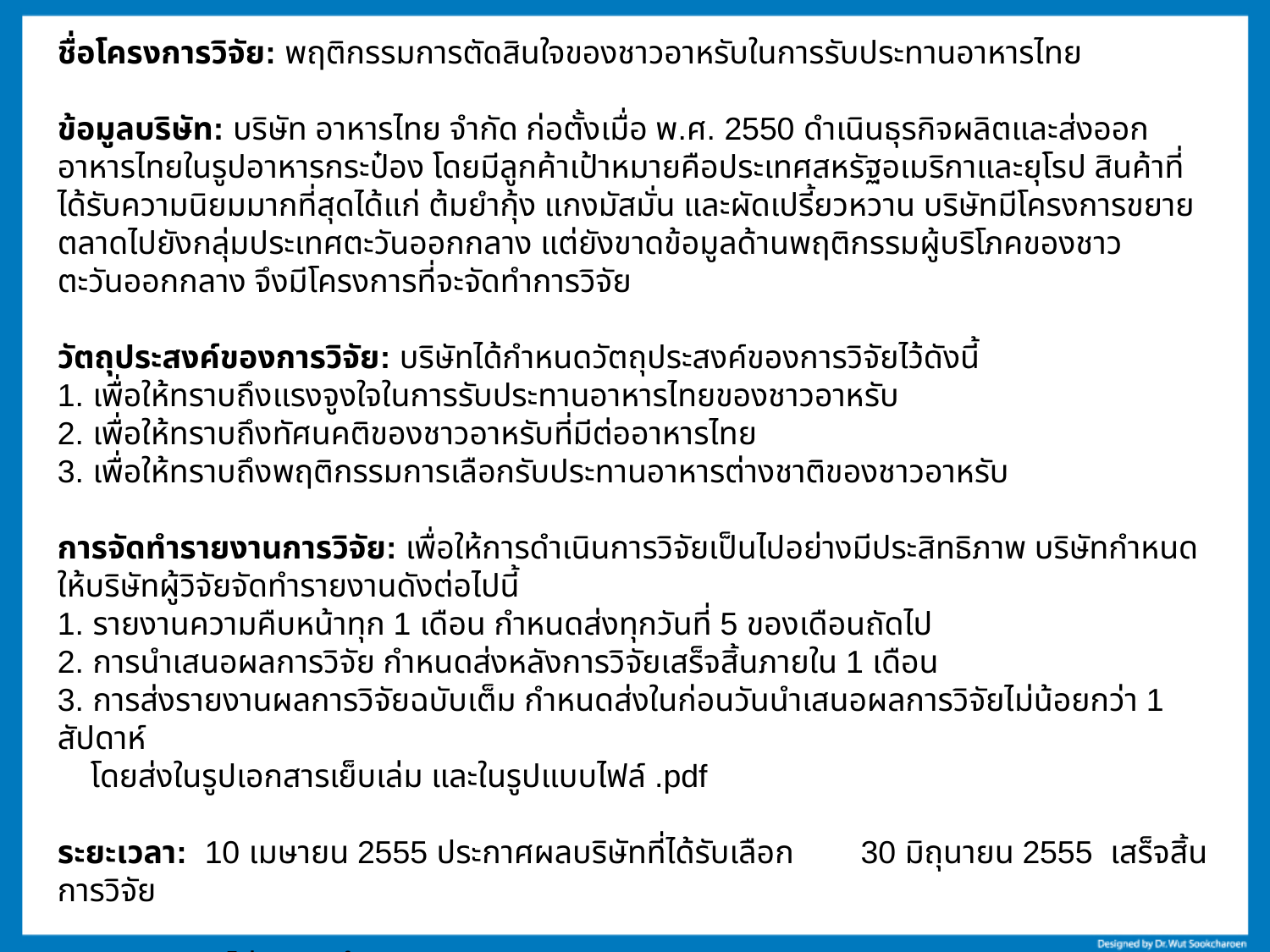

ชื่อโครงการวิจัย: พฤติกรรมการตัดสินใจของชาวอาหรับในการรับประทานอาหารไทย

ข้อมูลบริษัท: บริษัท อาหารไทย จำกัด ก่อตั้งเมื่อ พ.ศ. 2550 ดำเนินธุรกิจผลิตและส่งออกอาหารไทยในรูปอาหารกระป๋อง โดยมีลูกค้าเป้าหมายคือประเทศสหรัฐอเมริกาและยุโรป สินค้าที่ได้รับความนิยมมากที่สุดได้แก่ ต้มยำกุ้ง แกงมัสมั่น และผัดเปรี้ยวหวาน บริษัทมีโครงการขยายตลาดไปยังกลุ่มประเทศตะวันออกกลาง แต่ยังขาดข้อมูลด้านพฤติกรรมผู้บริโภคของชาวตะวันออกกลาง จึงมีโครงการที่จะจัดทำการวิจัย

วัตถุประสงค์ของการวิจัย: บริษัทได้กำหนดวัตถุประสงค์ของการวิจัยไว้ดังนี้
1. เพื่อให้ทราบถึงแรงจูงใจในการรับประทานอาหารไทยของชาวอาหรับ
2. เพื่อให้ทราบถึงทัศนคติของชาวอาหรับที่มีต่ออาหารไทย
3. เพื่อให้ทราบถึงพฤติกรรมการเลือกรับประทานอาหารต่างชาติของชาวอาหรับ

การจัดทำรายงานการวิจัย: เพื่อให้การดำเนินการวิจัยเป็นไปอย่างมีประสิทธิภาพ บริษัทกำหนดให้บริษัทผู้วิจัยจัดทำรายงานดังต่อไปนี้
1. รายงานความคืบหน้าทุก 1 เดือน กำหนดส่งทุกวันที่ 5 ของเดือนถัดไป
2. การนำเสนอผลการวิจัย กำหนดส่งหลังการวิจัยเสร็จสิ้นภายใน 1 เดือน
3. การส่งรายงานผลการวิจัยฉบับเต็ม กำหนดส่งในก่อนวันนำเสนอผลการวิจัยไม่น้อยกว่า 1 สัปดาห์
    โดยส่งในรูปเอกสารเย็บเล่ม และในรูปแบบไฟล์ .pdf

ระยะเวลา:  10 เมษายน 2555 ประกาศผลบริษัทที่ได้รับเลือก	     30 มิถุนายน 2555  เสร็จสิ้นการวิจัย

งบประมาณ: ไม่เกิน 2 ล้านบาท

ผู้ประสานงานโครงการ: ดร. วุฒิ สุขเจริญ โทร. 081-810-9698 Email: bestofsiam@hotmail.com